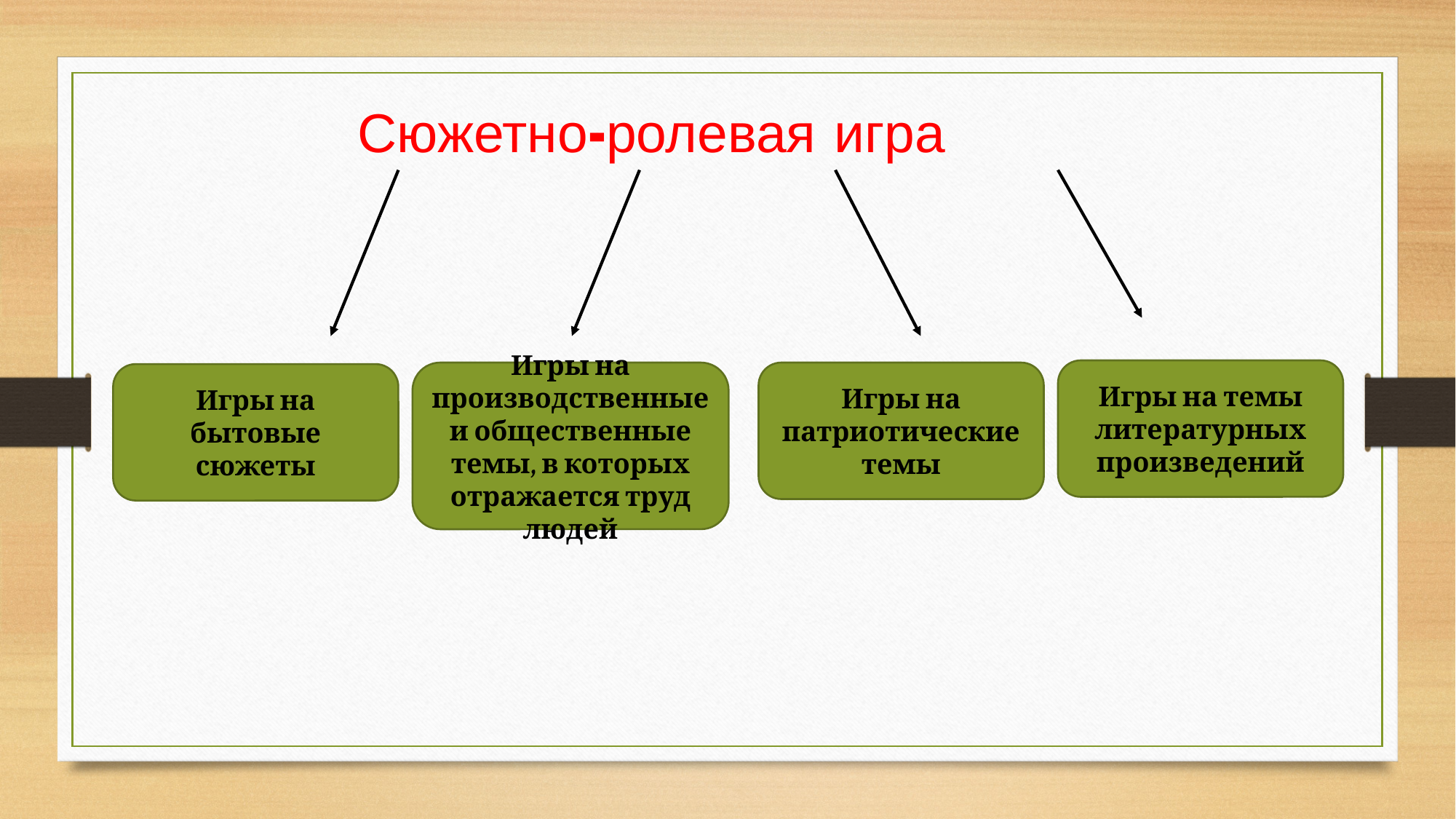

Сюжетно-ролевая игра
Игры на темы литературных произведений
Игры на производственные и общественные темы, в которых отражается труд людей
Игры на патриотические темы
Игры на бытовые сюжеты